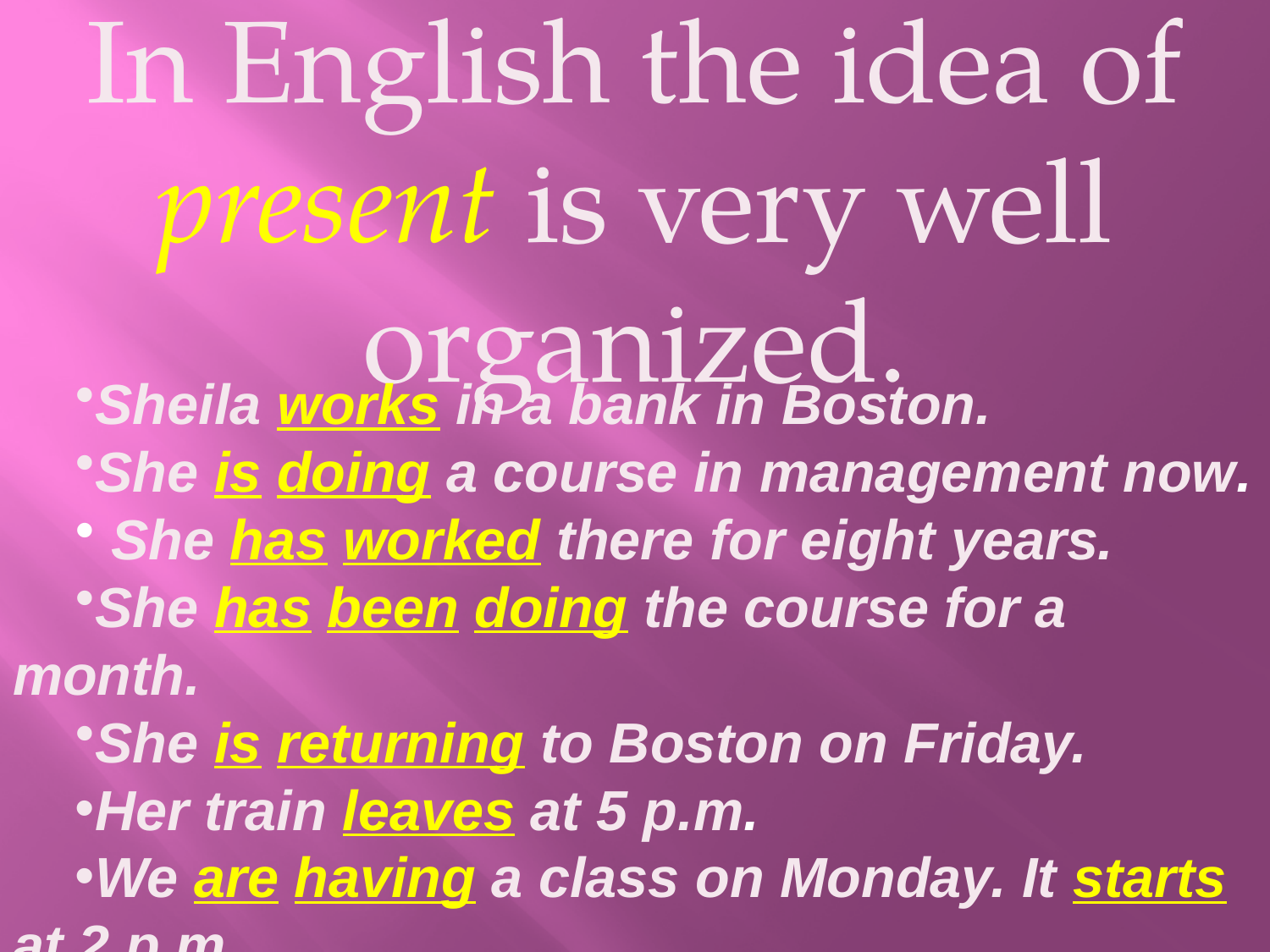

In English the idea of present is very well organized.
Sheila works in a bank in Boston.
She is doing a course in management now.
 She has worked there for eight years.
She has been doing the course for a month.
She is returning to Boston on Friday.
Her train leaves at 5 p.m.
We are having a class on Monday. It starts at 2 p.m.